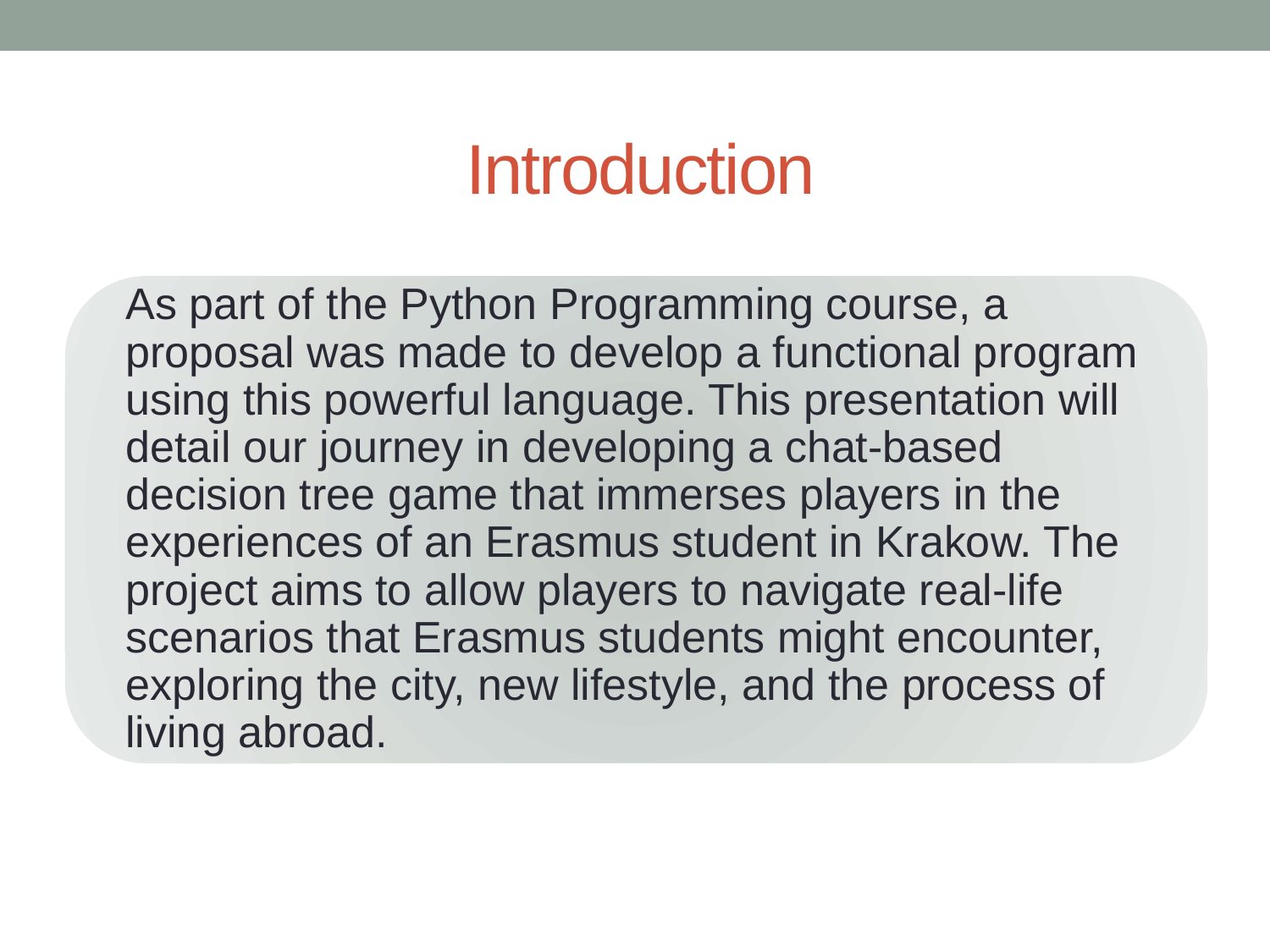

# Introduction
As part of the Python Programming course, a proposal was made to develop a functional program using this powerful language. This presentation will detail our journey in developing a chat-based decision tree game that immerses players in the experiences of an Erasmus student in Krakow. The project aims to allow players to navigate real-life scenarios that Erasmus students might encounter, exploring the city, new lifestyle, and the process of living abroad.